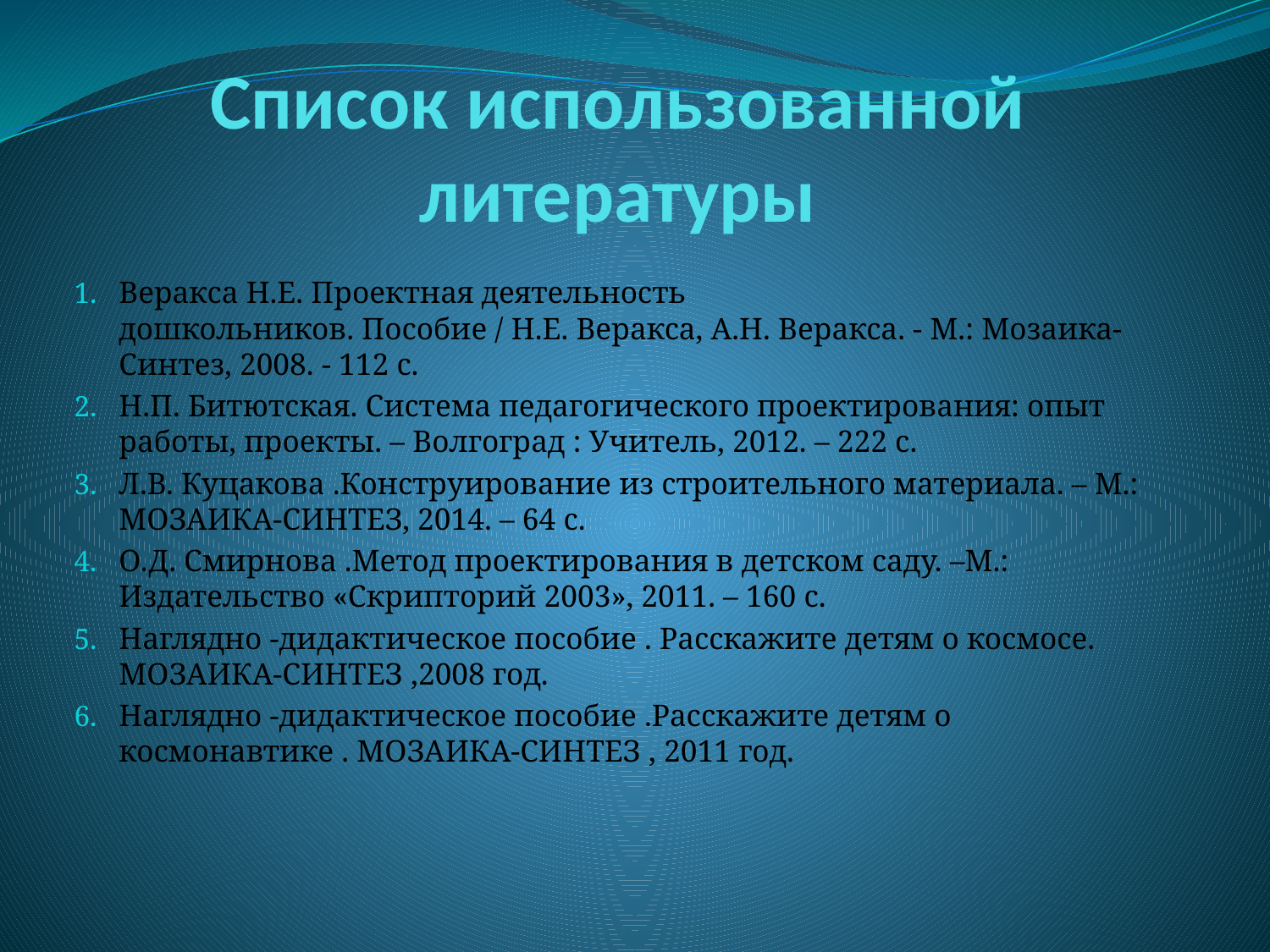

# Список использованной литературы
Веракса Н.Е. Проектная деятельность дошкольников. Пособие / Н.Е. Веракса, А.Н. Веракса. - М.: Мозаика-Синтез, 2008. - 112 с.
Н.П. Битютская. Система педагогического проектирования: опыт работы, проекты. – Волгоград : Учитель, 2012. – 222 с.
Л.В. Куцакова .Конструирование из строительного материала. – М.: МОЗАИКА-СИНТЕЗ, 2014. – 64 с.
О.Д. Смирнова .Метод проектирования в детском саду. –М.: Издательство «Скрипторий 2003», 2011. – 160 с.
Наглядно -дидактическое пособие . Расскажите детям о космосе. МОЗАИКА-СИНТЕЗ ,2008 год.
Наглядно -дидактическое пособие .Расскажите детям о космонавтике . МОЗАИКА-СИНТЕЗ , 2011 год.